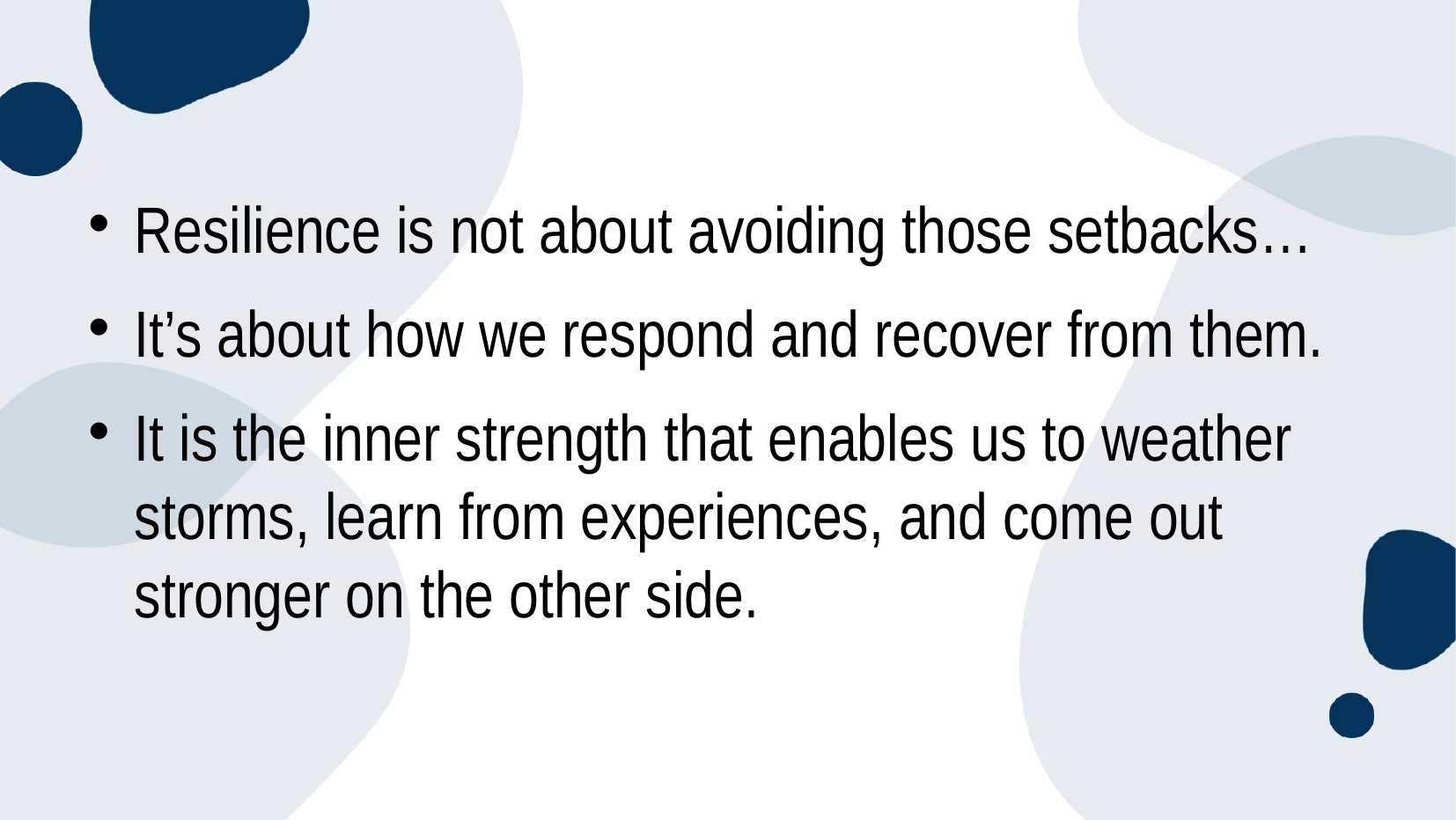

#
Resilience is not about avoiding those setbacks…
It’s about how we respond and recover from them.
It is the inner strength that enables us to weather storms, learn from experiences, and come out stronger on the other side.